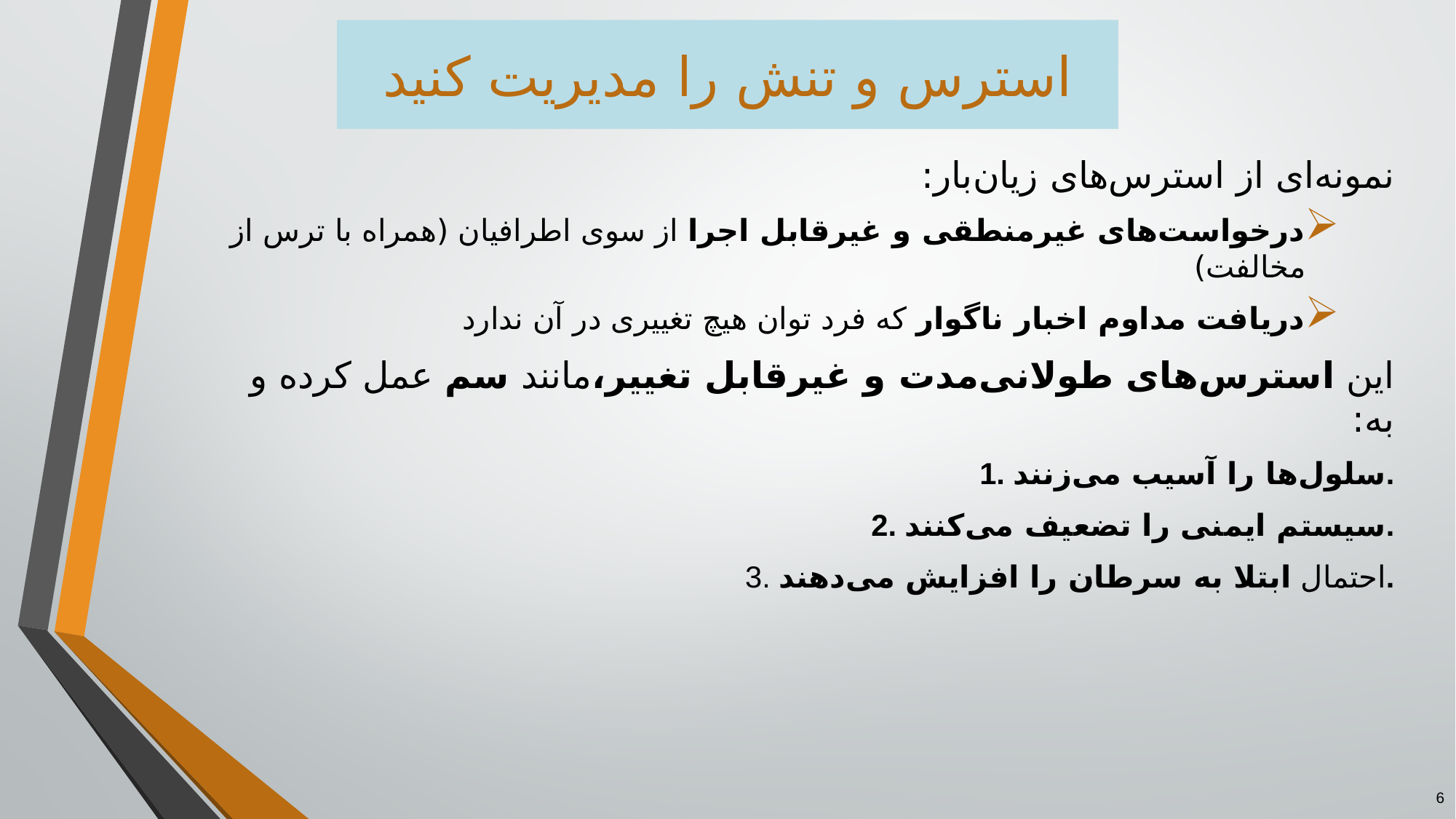

# استرس و تنش را مدیریت کنید
نمونه‌اى از استرس‌هاى زيان‌بار:
درخواست‌هاى غيرمنطقى و غيرقابل اجرا از سوى اطرافيان (همراه با ترس از مخالفت)
دریافت مداوم اخبار ناگوار كه فرد توان هيچ تغييرى در آن ندارد
این استرس‌هاى طولانی‌مدت و غیرقابل تغییر،مانند سم عمل كرده و به:
1. سلول‌ها را آسيب مى‌زنند.
2. سيستم ايمنى را تضعيف مى‌كنند.
3. احتمال ابتلا به سرطان را افزايش مى‌دهند.
6